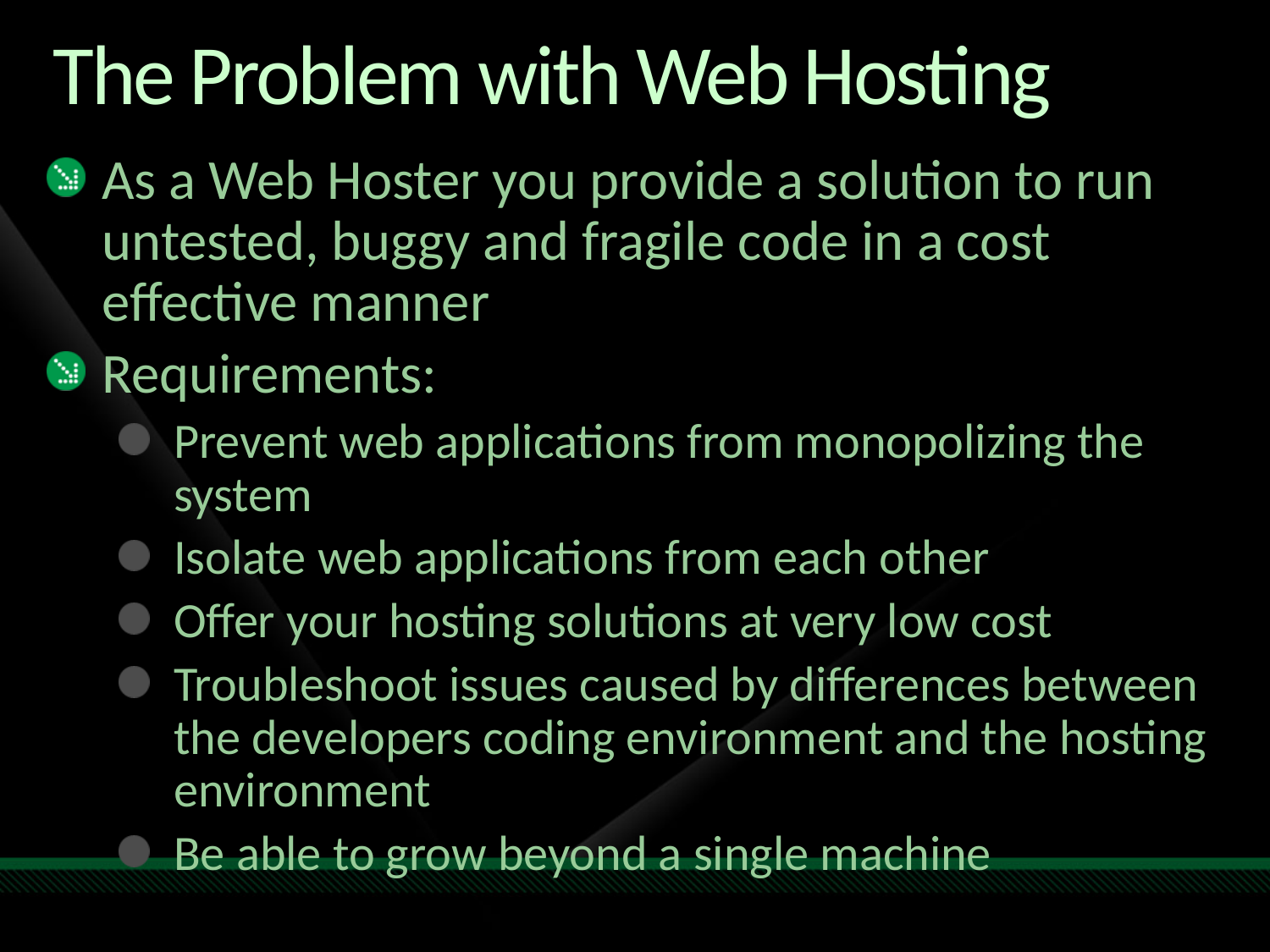

# The Problem with Web Hosting
As a Web Hoster you provide a solution to run untested, buggy and fragile code in a cost effective manner
Requirements:
Prevent web applications from monopolizing the system
Isolate web applications from each other
Offer your hosting solutions at very low cost
Troubleshoot issues caused by differences between the developers coding environment and the hosting environment
Be able to grow beyond a single machine